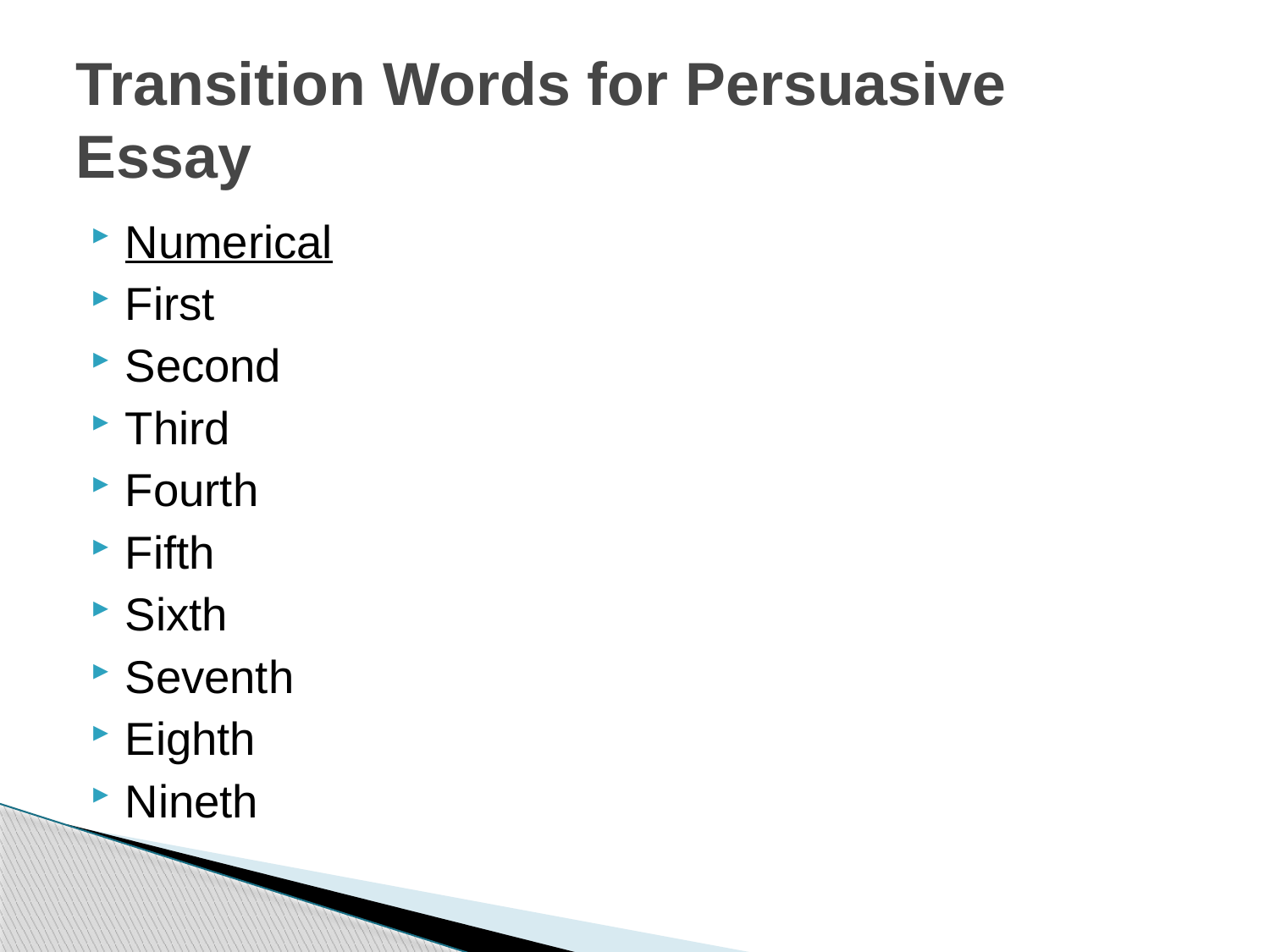

# Transition Words for Persuasive Essay
Numerical
First
Second
Third
Fourth
Fifth
Sixth
Seventh
Eighth
Nineth